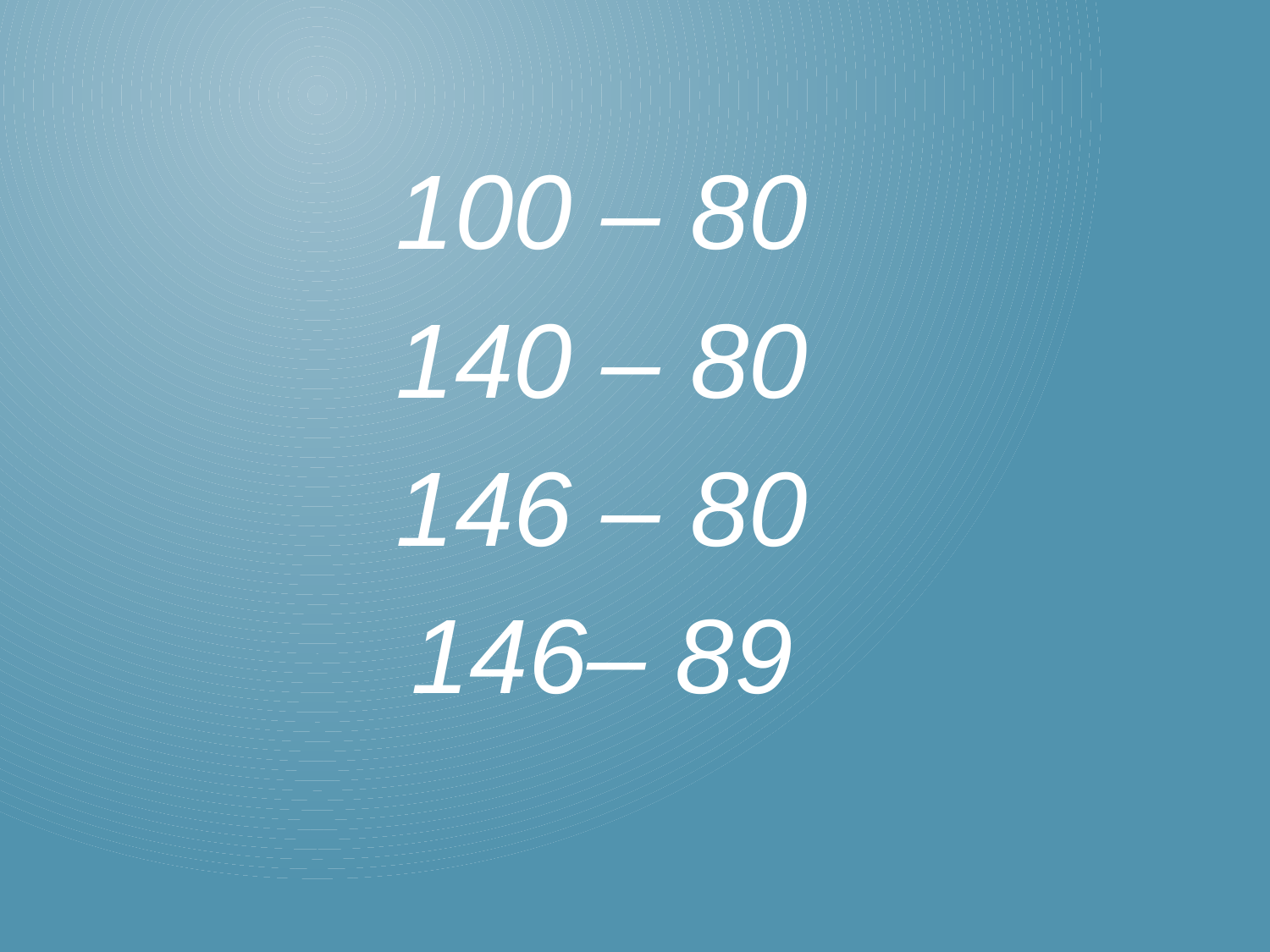

100 – 80
140 – 80
146 – 80
146– 89